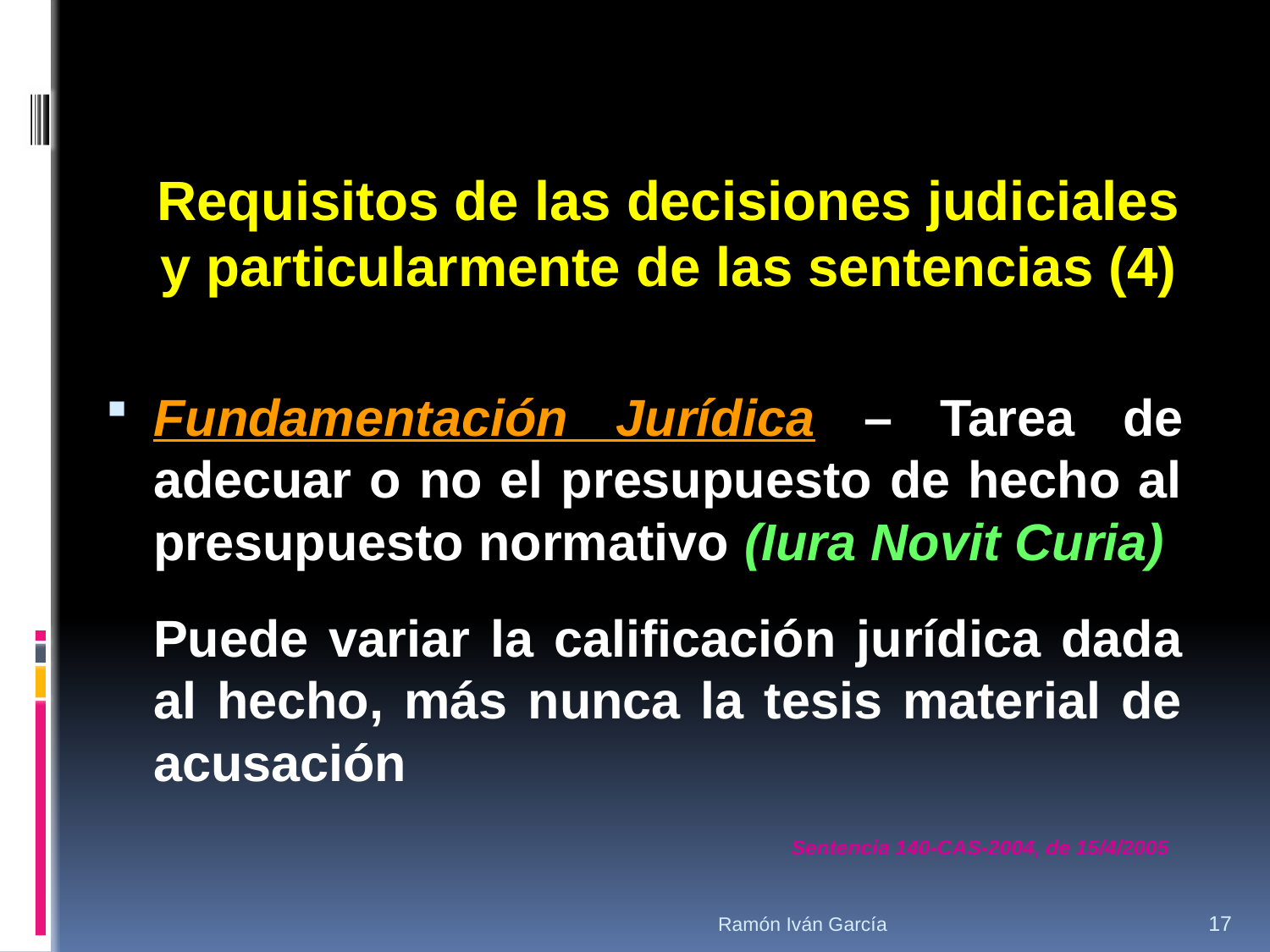

Requisitos de las decisiones judiciales y particularmente de las sentencias (4)

Fundamentación Jurídica – Tarea de adecuar o no el presupuesto de hecho al presupuesto normativo (Iura Novit Curia)

	Puede variar la calificación jurídica dada al hecho, más nunca la tesis material de acusación
Sentencia 140-CAS-2004, de 15/4/2005

Ramón Iván García
17